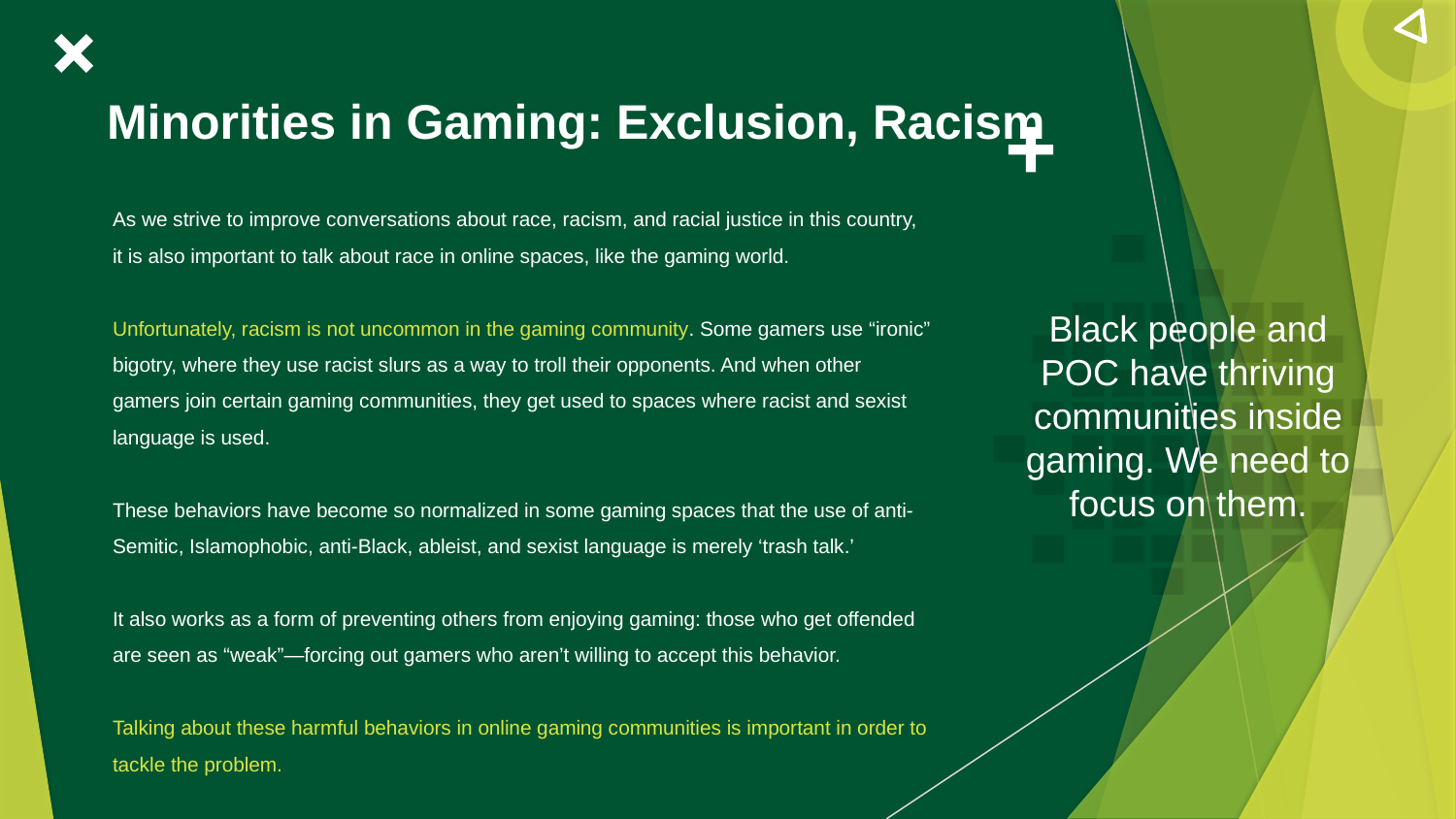

Minorities in Gaming: Exclusion, Racism

As we strive to improve conversations about race, racism, and racial justice in this country, it is also important to talk about race in online spaces, like the gaming world.

Unfortunately, racism is not uncommon in the gaming community. Some gamers use “ironic” bigotry, where they use racist slurs as a way to troll their opponents. And when other gamers join certain gaming communities, they get used to spaces where racist and sexist language is used.

These behaviors have become so normalized in some gaming spaces that the use of anti-Semitic, Islamophobic, anti-Black, ableist, and sexist language is merely ‘trash talk.’

It also works as a form of preventing others from enjoying gaming: those who get offended are seen as “weak”—forcing out gamers who aren’t willing to accept this behavior.

Talking about these harmful behaviors in online gaming communities is important in order to tackle the problem.

Black people and POC have thriving communities inside gaming. We need to focus on them.